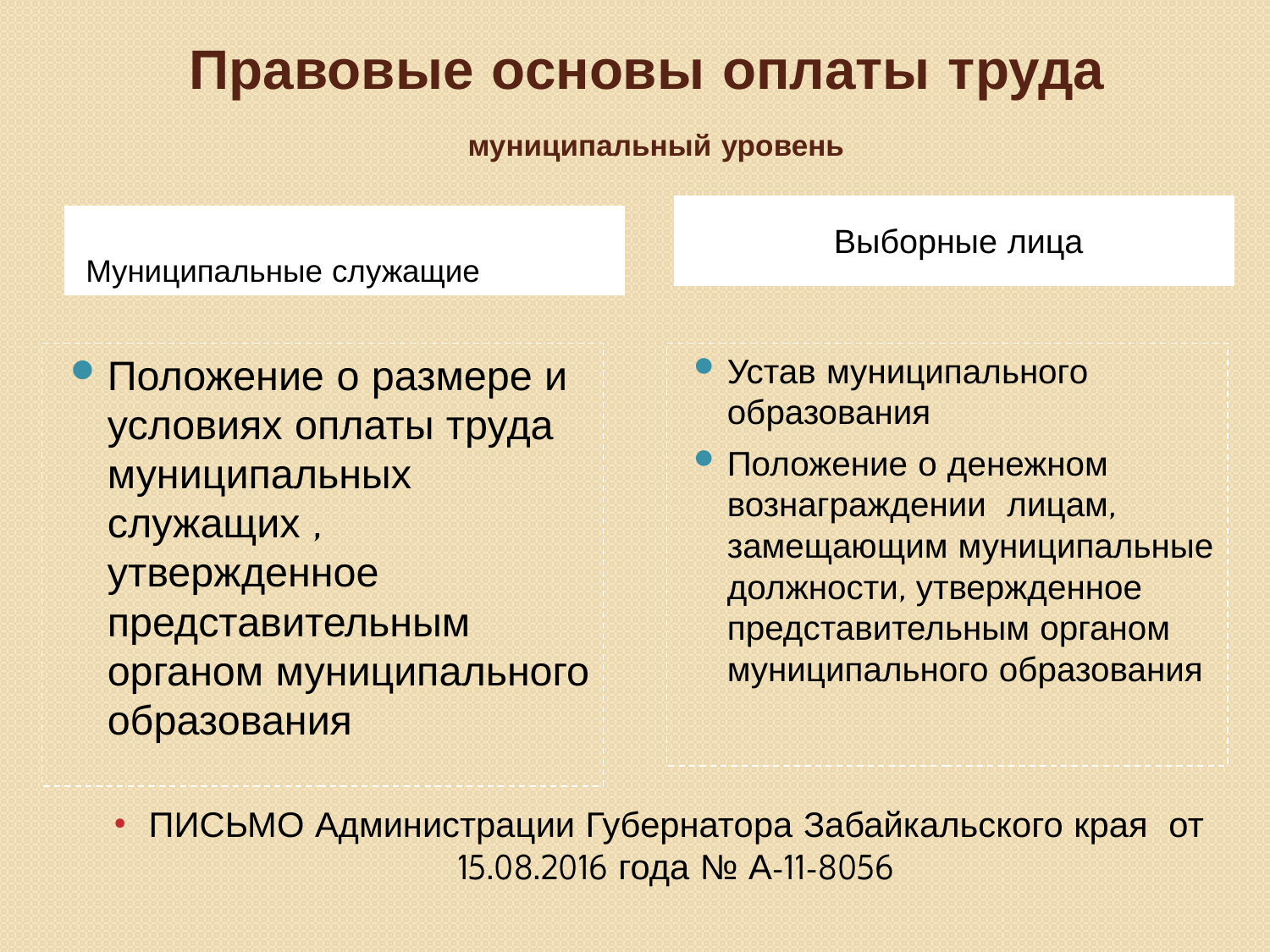

# Правовые основы оплаты труда муниципальный уровень
Выборные лица

Муниципальные служащие

Положение о размере и условиях оплаты труда муниципальных служащих , утвержденное представительным органом муниципального образования
Устав муниципального образования
Положение о денежном вознаграждении  лицам, замещающим муниципальные должности, утвержденное представительным органом муниципального образования

ПИСЬМО Администрации Губернатора Забайкальского края  от 15.08.2016 года № А-11-8056